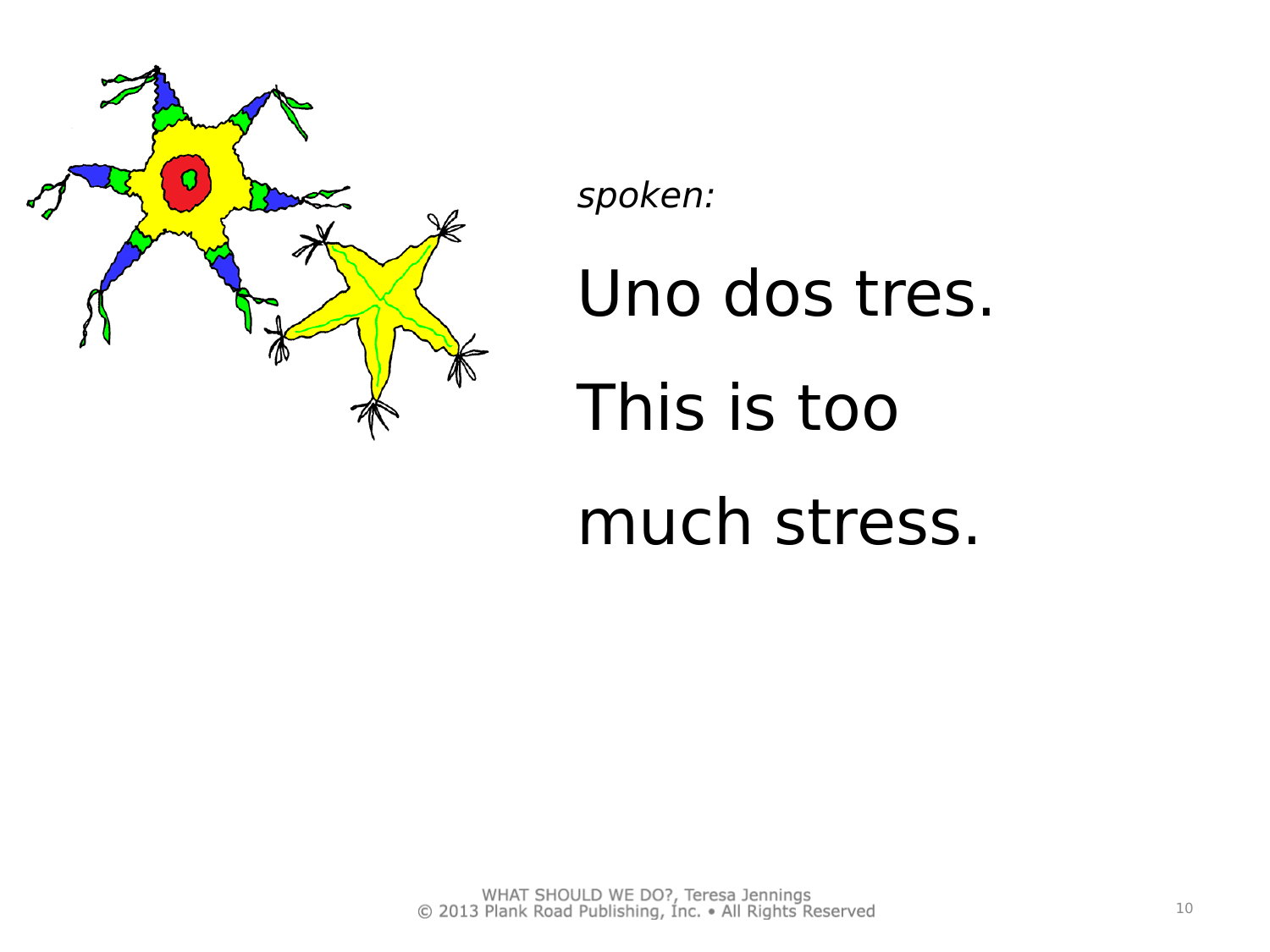

spoken:
Uno dos tres.
This is too
much stress.
10